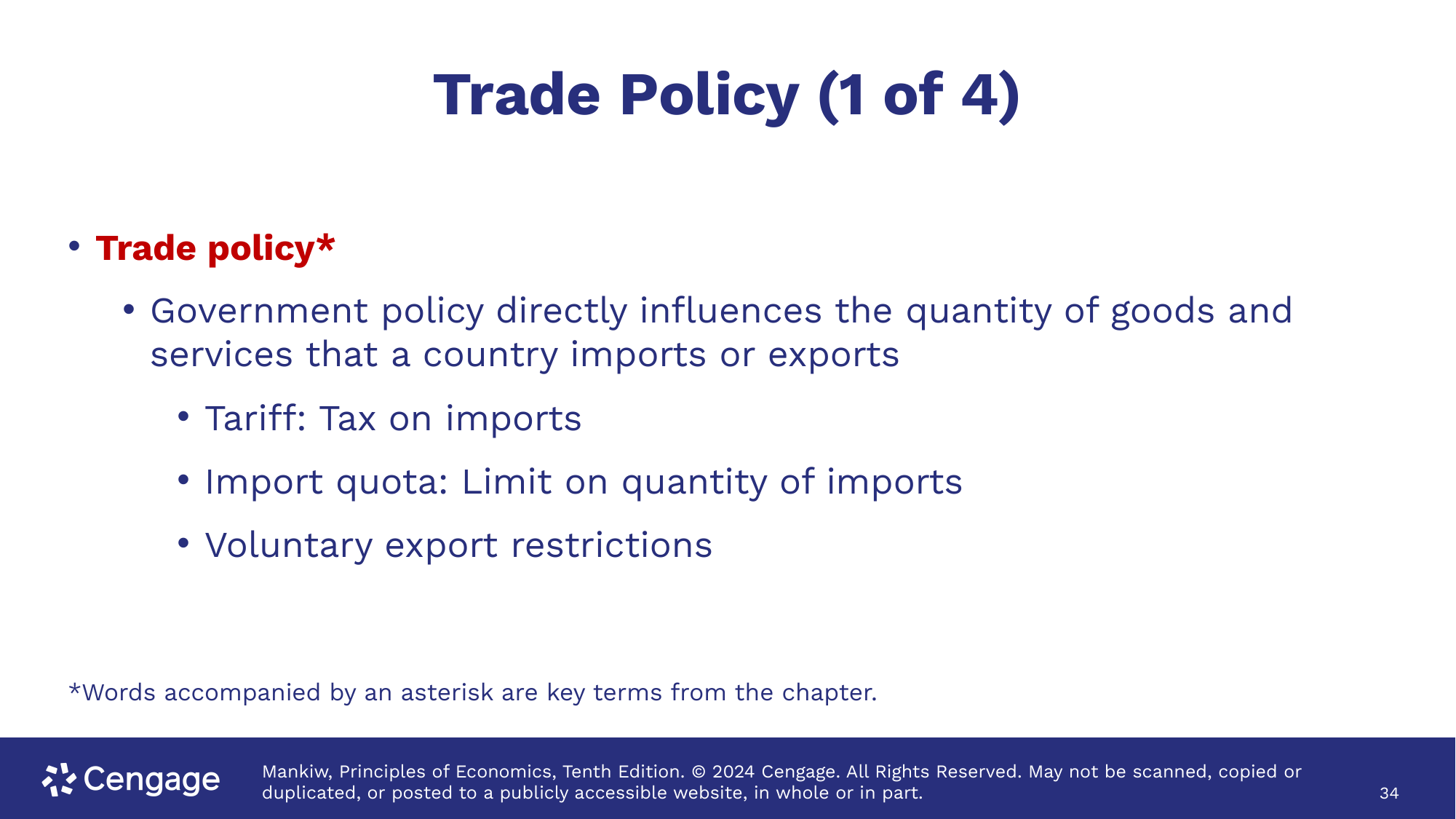

# Trade Policy (1 of 4)
Trade policy*
Government policy directly influences the quantity of goods and services that a country imports or exports
Tariff: Tax on imports
Import quota: Limit on quantity of imports
Voluntary export restrictions
*Words accompanied by an asterisk are key terms from the chapter.